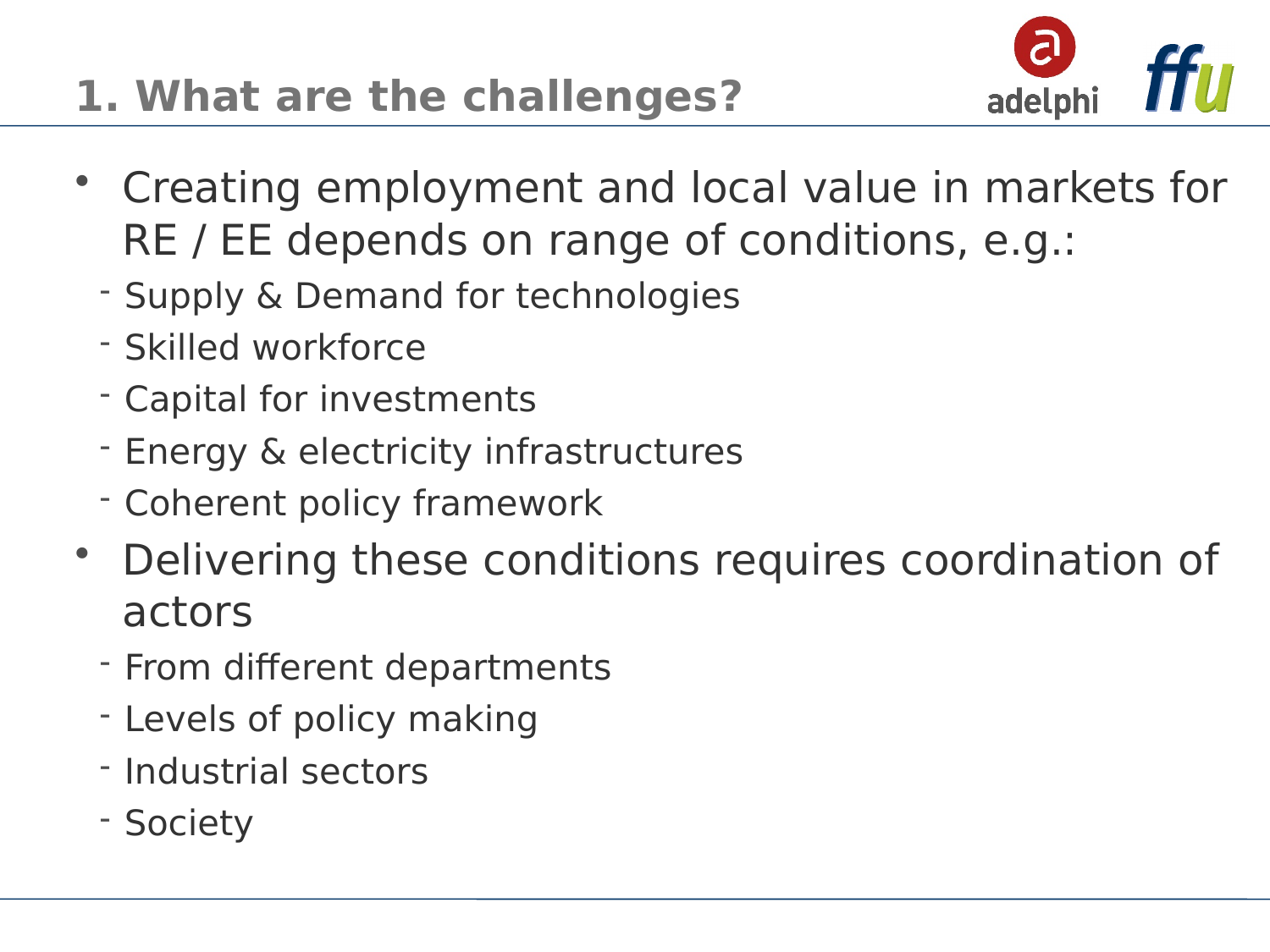

# 1. What are the challenges?
Creating employment and local value in markets for RE / EE depends on range of conditions, e.g.:
Supply & Demand for technologies
Skilled workforce
Capital for investments
Energy & electricity infrastructures
Coherent policy framework
Delivering these conditions requires coordination of actors
From different departments
Levels of policy making
Industrial sectors
Society